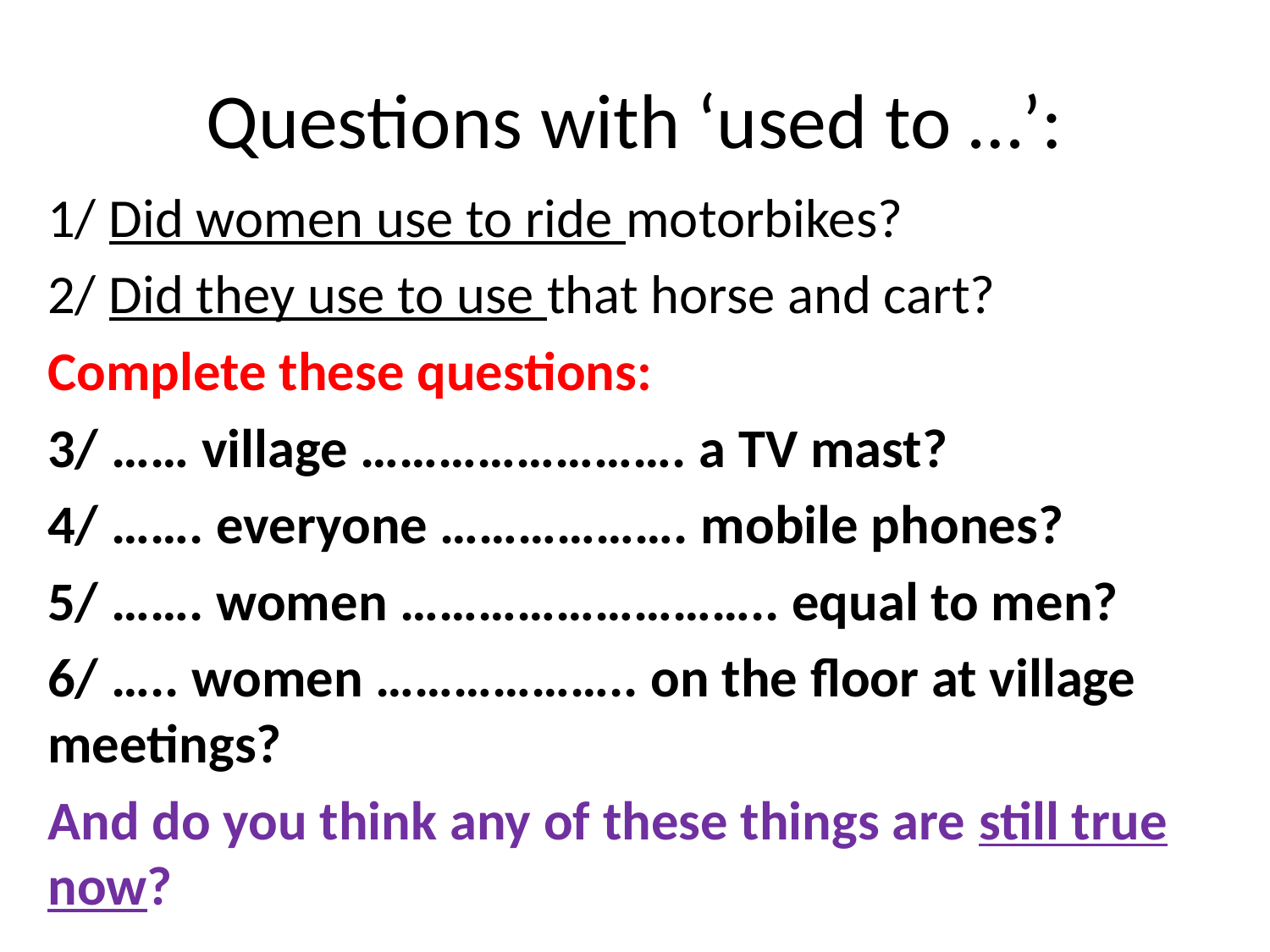

# Questions with ‘used to …’:
1/ Did women use to ride motorbikes?
2/ Did they use to use that horse and cart?
Complete these questions:
3/ …… village ……………………. a TV mast?
4/ ……. everyone ………………. mobile phones?
5/ ……. women ……………………….. equal to men?
6/ ….. women ……………….. on the floor at village meetings?
And do you think any of these things are still true now?